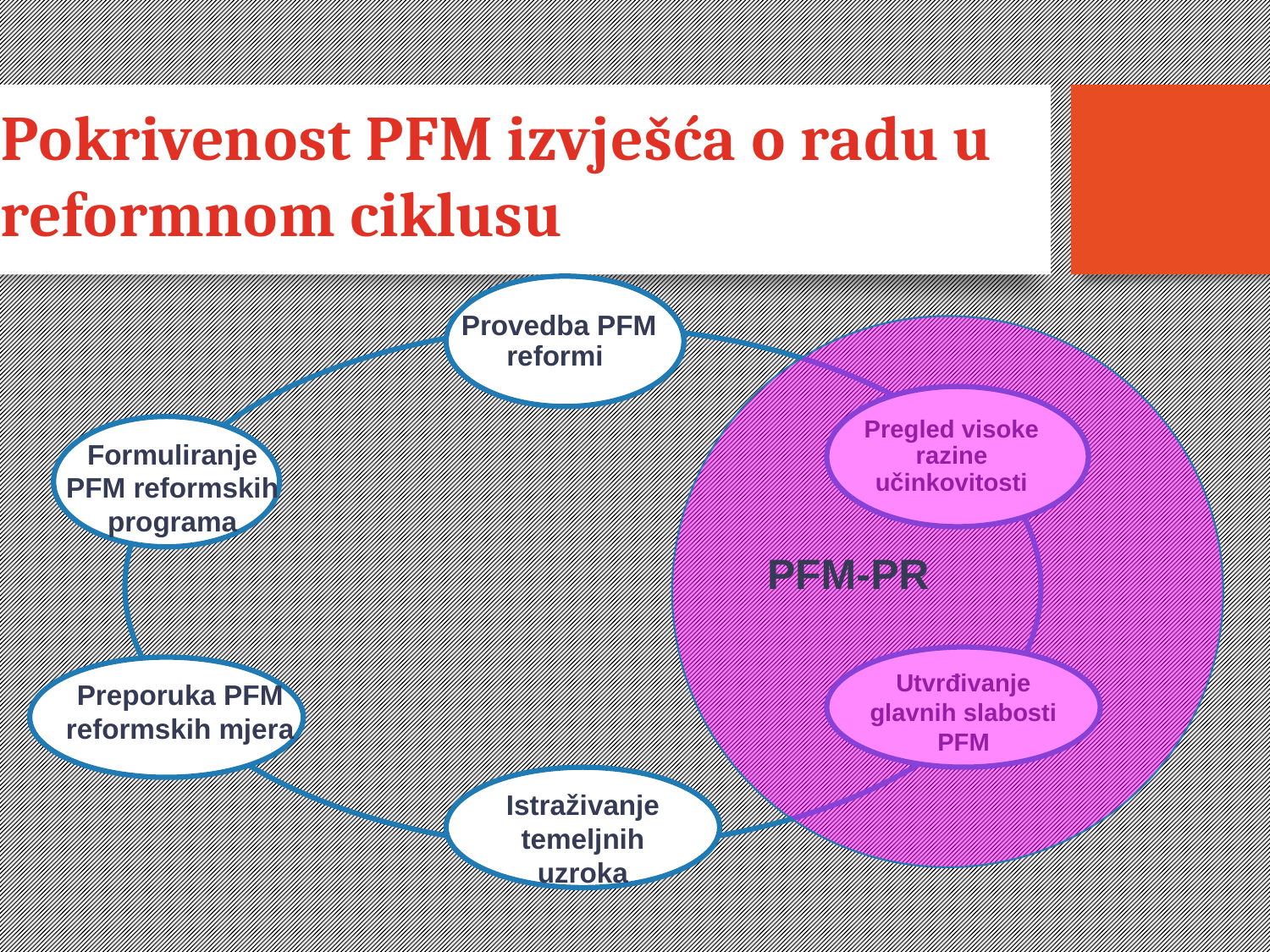

Pokrivenost PFM izvješća o radu u reformnom ciklusu

Provedba PFM reformi

Pregled visoke razine učinkovitosti

Formuliranje PFM reformskih programa
PFM-PR

Utvrđivanje glavnih slabosti PFM
Recommend PFM reform measures
Preporuka PFM reformskih mjera
Identify main PFM weaknesses

Istraživanje temeljnih uzroka